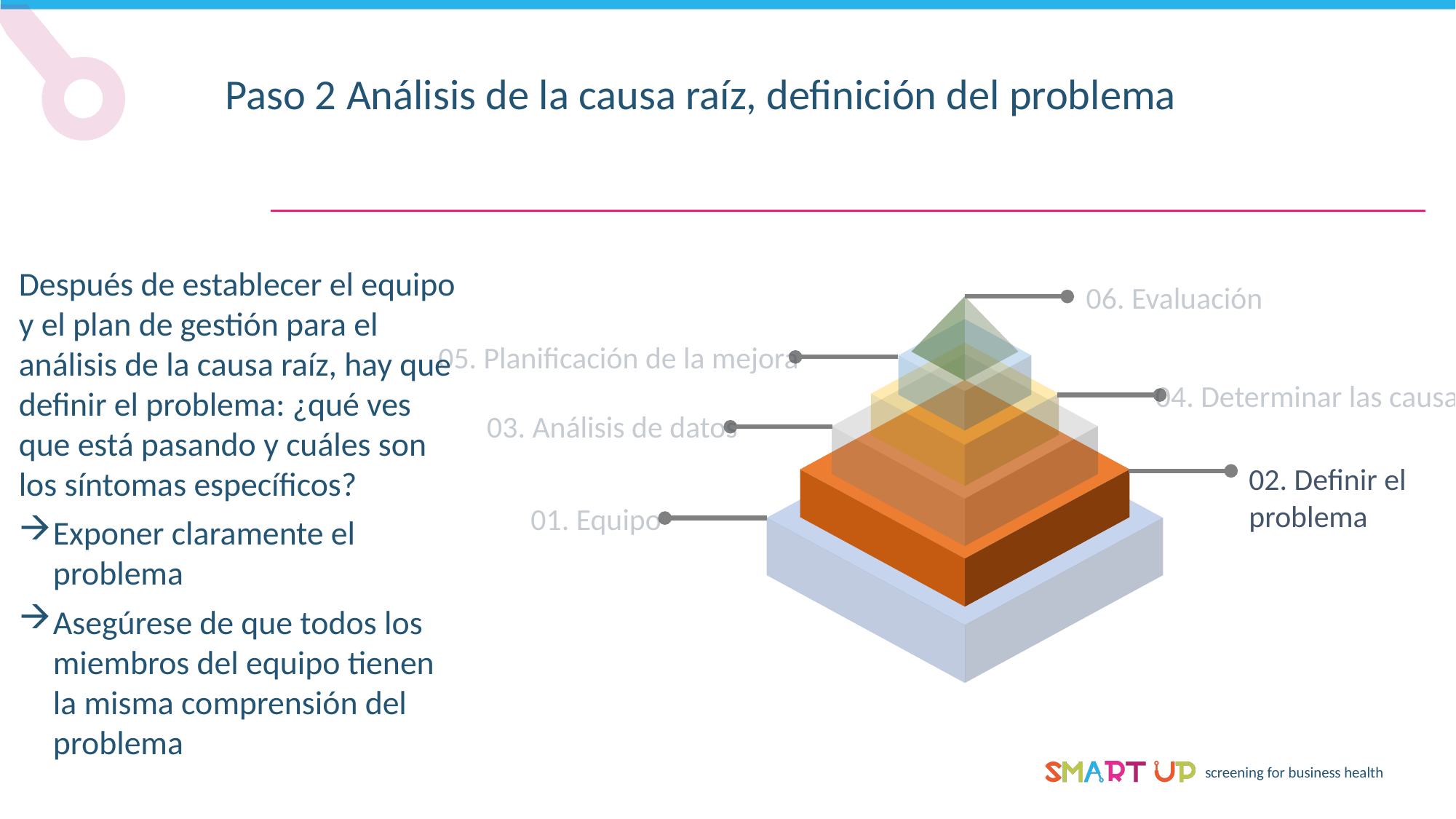

Paso 2 Análisis de la causa raíz, definición del problema
Después de establecer el equipo y el plan de gestión para el análisis de la causa raíz, hay que definir el problema: ¿qué ves que está pasando y cuáles son los síntomas específicos?
Exponer claramente el problema
Asegúrese de que todos los miembros del equipo tienen la misma comprensión del problema

06. Evaluación

05. Planificación de la mejora

04. Determinar las causas

03. Análisis de datos

02. Definir el problema

01. Equipo